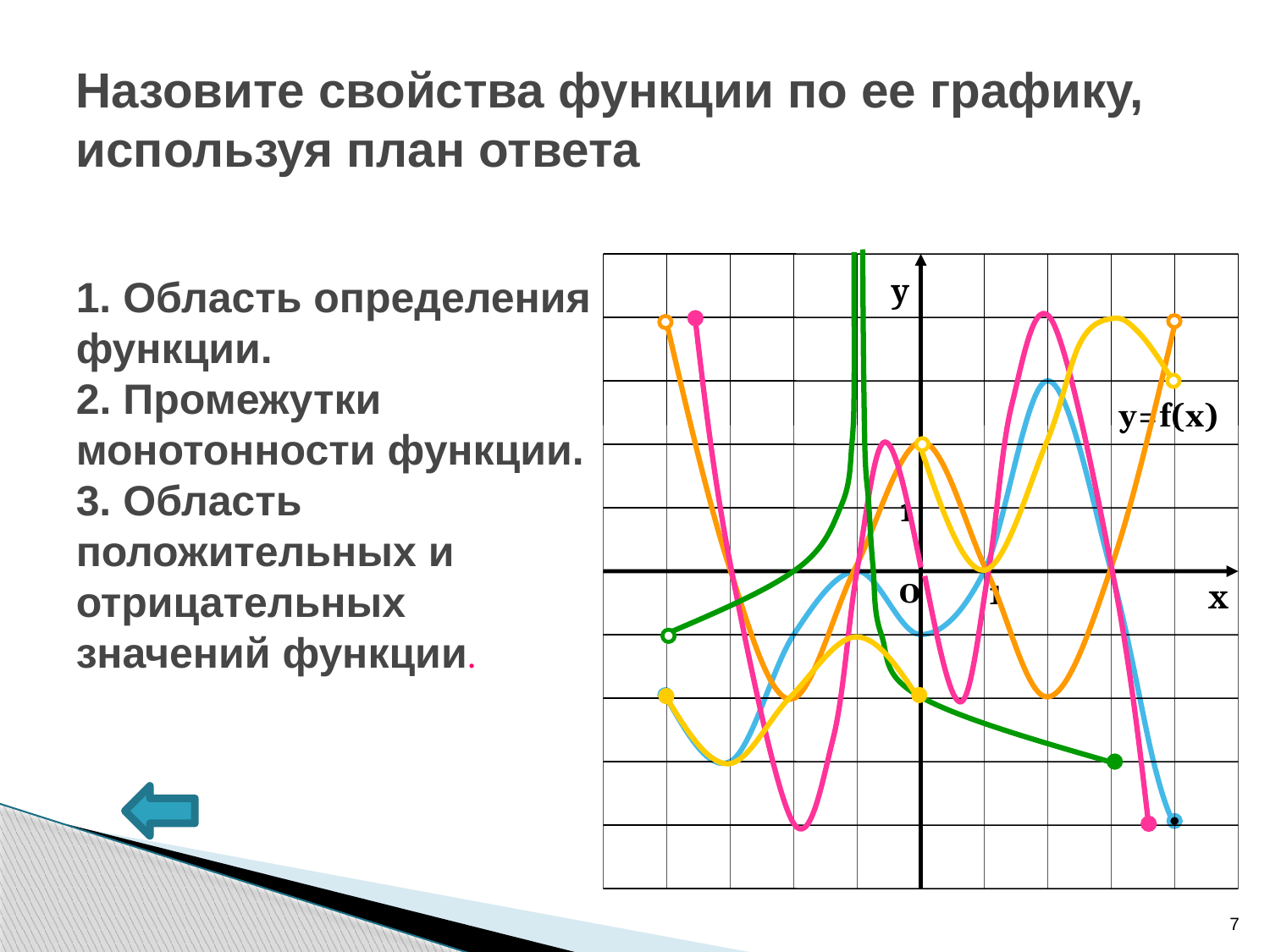

# Назовите свойства функции по ее графику, используя план ответа

у
y=f(x)
1
0
1
х
1. Область определения функции.
2. Промежутки монотонности функции.
3. Область положительных и отрицательных значений функции.

7